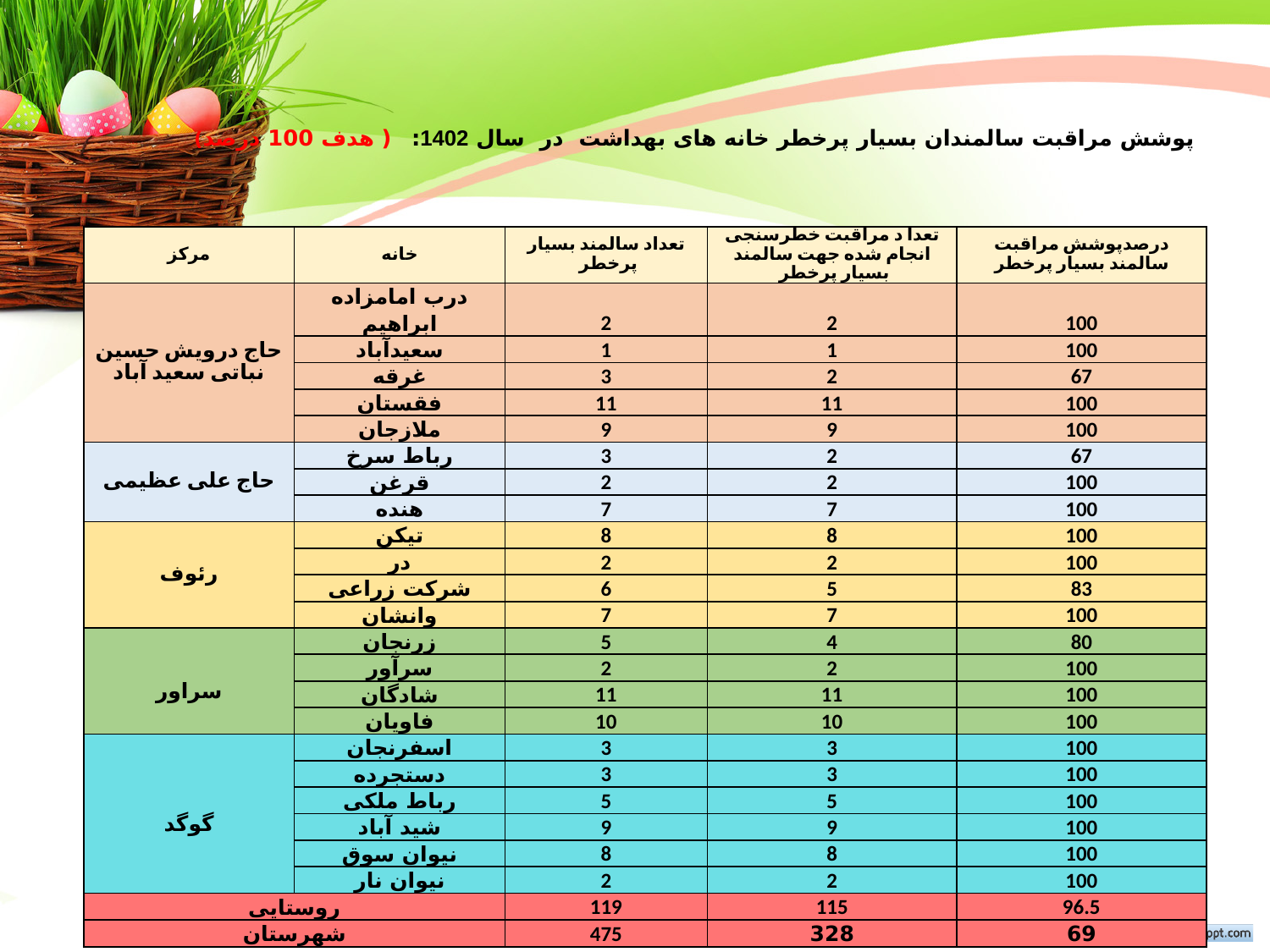

# پوشش مراقبت سالمندان بسیار پرخطر خانه های بهداشت  در  سال 1402:   ( هدف 100 درصد)
| مرکز | خانه | تعداد سالمند بسیار پرخطر | تعدا د مراقبت خطرسنجی انجام شده جهت سالمند بسیار پرخطر | درصدپوشش مراقبت سالمند بسیار پرخطر |
| --- | --- | --- | --- | --- |
| حاج درویش حسین نباتی سعید آباد | درب امامزاده ابراهیم | 2 | 2 | 100 |
|  | سعیدآباد | 1 | 1 | 100 |
|  | غرقه | 3 | 2 | 67 |
|  | فقستان | 11 | 11 | 100 |
|  | ملازجان | 9 | 9 | 100 |
| حاج علی عظیمی | رباط سرخ | 3 | 2 | 67 |
|  | قرغن | 2 | 2 | 100 |
|  | هنده | 7 | 7 | 100 |
| رئوف | تیکن | 8 | 8 | 100 |
|  | در | 2 | 2 | 100 |
|  | شرکت زراعی | 6 | 5 | 83 |
|  | وانشان | 7 | 7 | 100 |
| سراور | زرنجان | 5 | 4 | 80 |
|  | سرآور | 2 | 2 | 100 |
|  | شادگان | 11 | 11 | 100 |
|  | فاویان | 10 | 10 | 100 |
| گوگد | اسفرنجان | 3 | 3 | 100 |
|  | دستجرده | 3 | 3 | 100 |
|  | رباط ملکی | 5 | 5 | 100 |
|  | شید آباد | 9 | 9 | 100 |
|  | نیوان سوق | 8 | 8 | 100 |
|  | نیوان نار | 2 | 2 | 100 |
| روستایی |  | 119 | 115 | 96.5 |
| شهرستان |  | 475 | 328 | 69 |